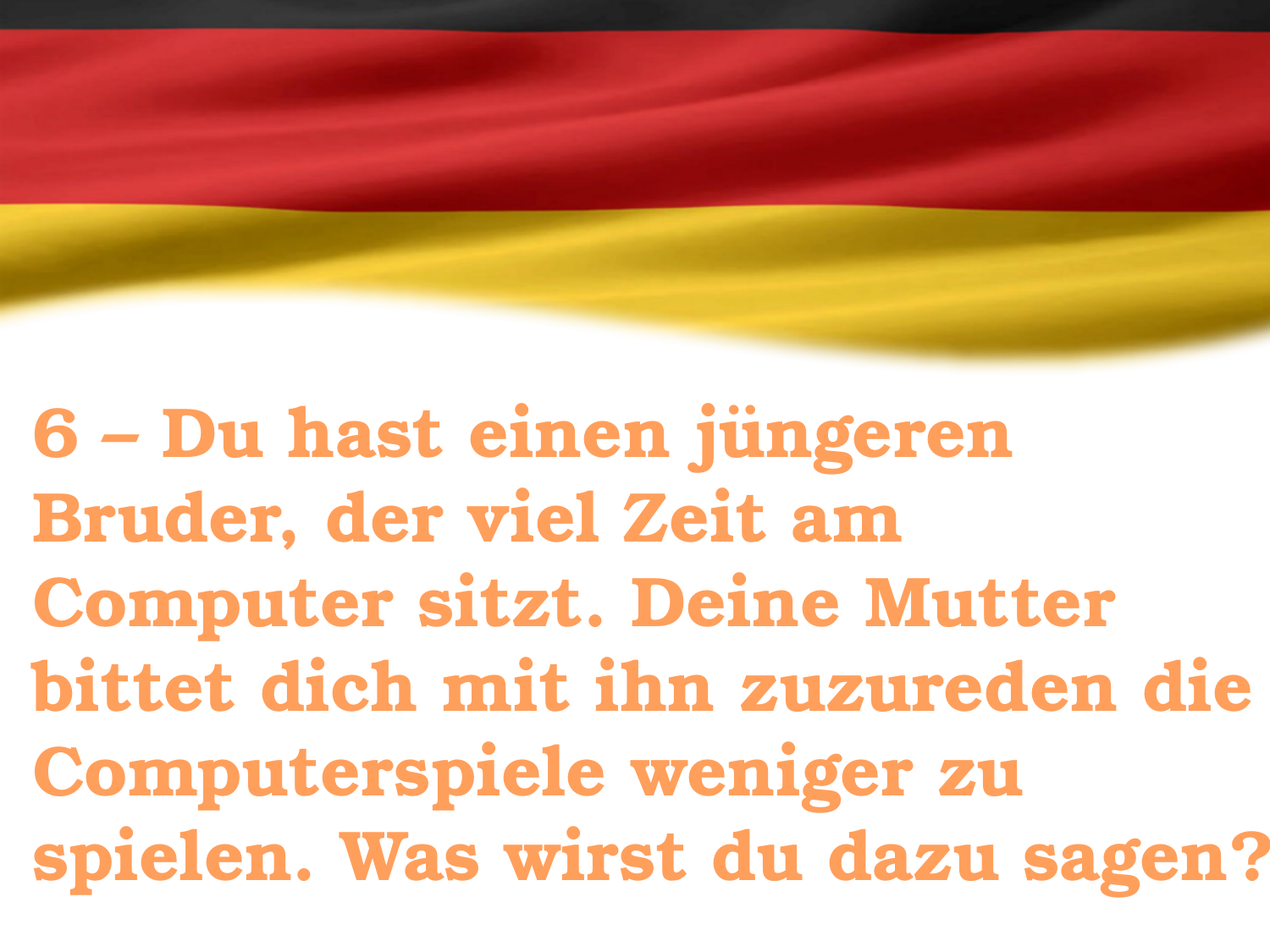

6 – Du hast einen jüngeren Bruder, der viel Zeit am Computer sitzt. Deine Mutter bittet dich mit ihn zuzureden die Computerspiele weniger zu spielen. Was wirst du dazu sagen?